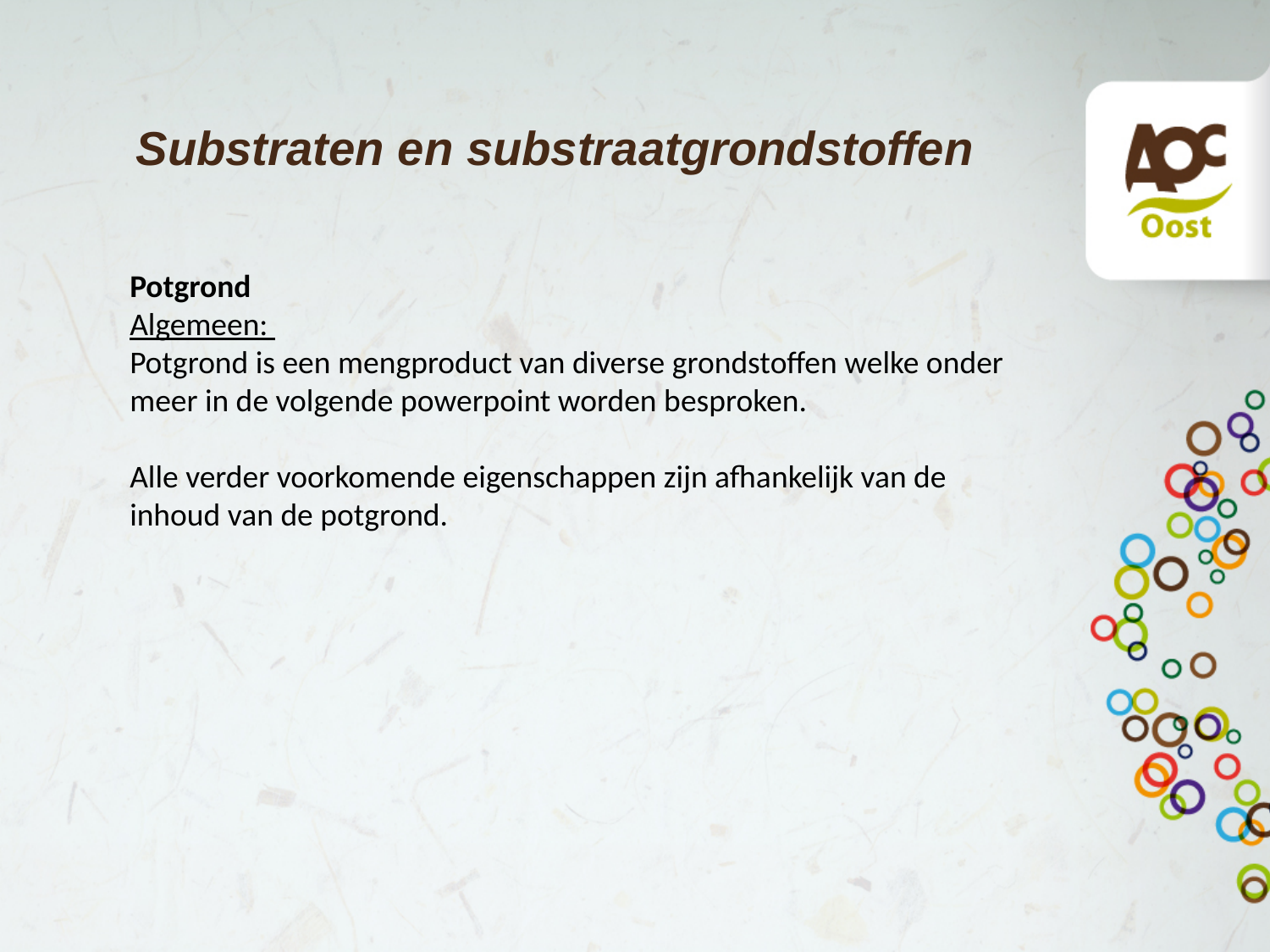

# Substraten en substraatgrondstoffen

Potgrond
Algemeen:
Potgrond is een mengproduct van diverse grondstoffen welke onder meer in de volgende powerpoint worden besproken.

Alle verder voorkomende eigenschappen zijn afhankelijk van de inhoud van de potgrond.